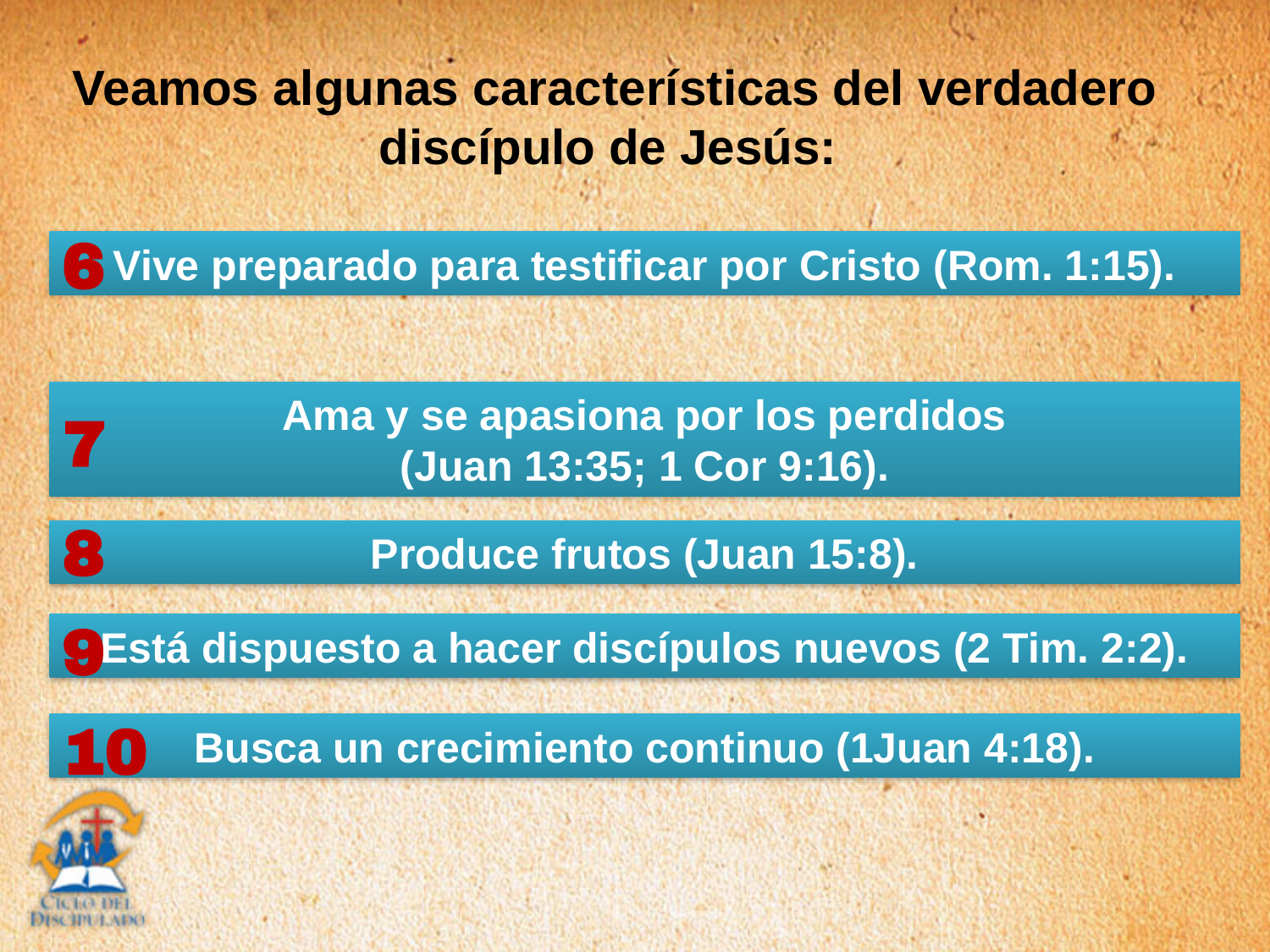

Veamos algunas características del verdadero discípulo de Jesús:
6
Vive preparado para testificar por Cristo (Rom. 1:15).
Ama y se apasiona por los perdidos
(Juan 13:35; 1 Cor 9:16).
7
8
Produce frutos (Juan 15:8).
9
Está dispuesto a hacer discípulos nuevos (2 Tim. 2:2).
10
Busca un crecimiento continuo (1Juan 4:18).